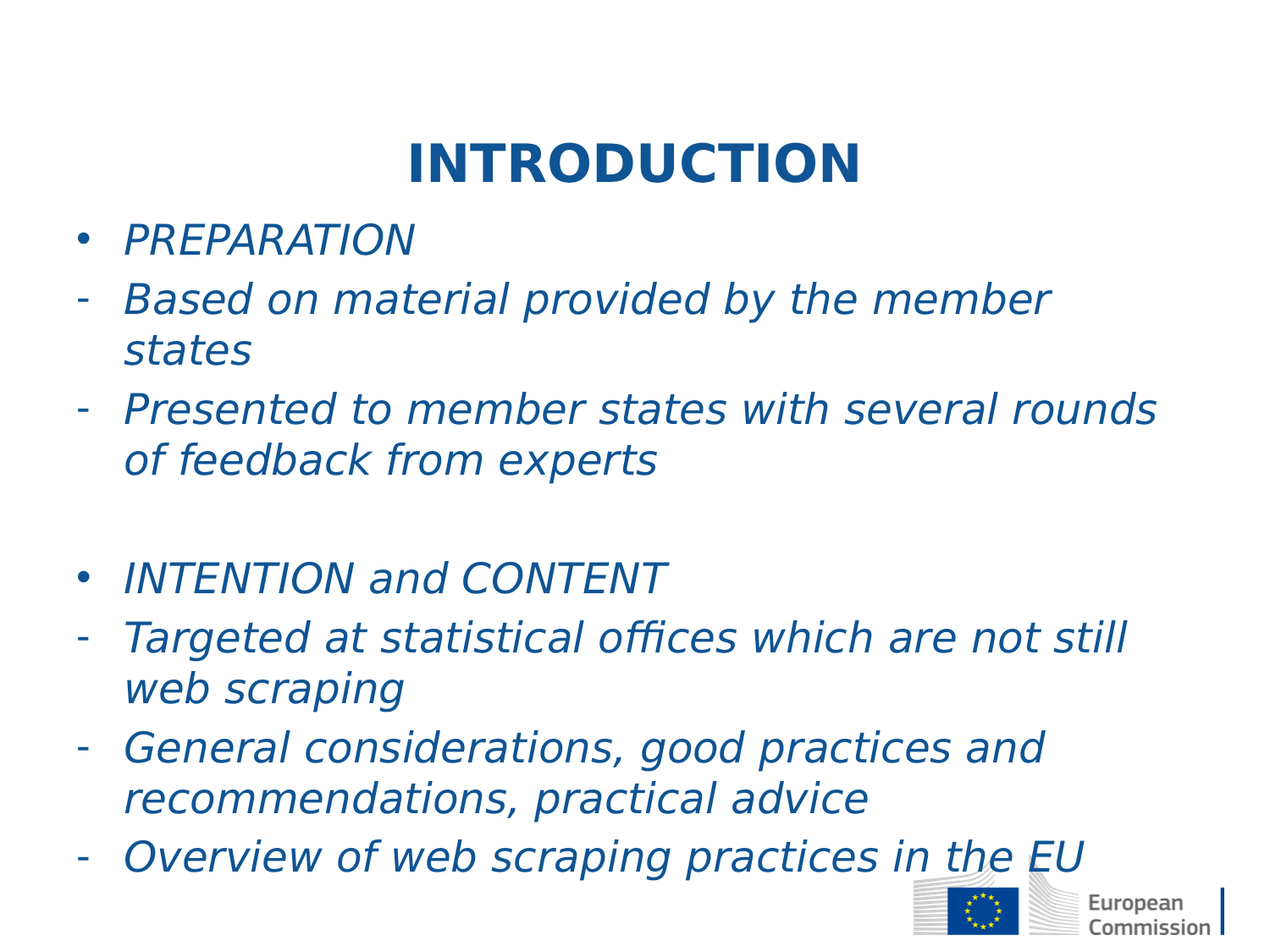

# INTRODUCTION
PREPARATION
Based on material provided by the member states
Presented to member states with several rounds of feedback from experts

INTENTION and CONTENT
Targeted at statistical offices which are not still web scraping
General considerations, good practices and recommendations, practical advice
Overview of web scraping practices in the EU